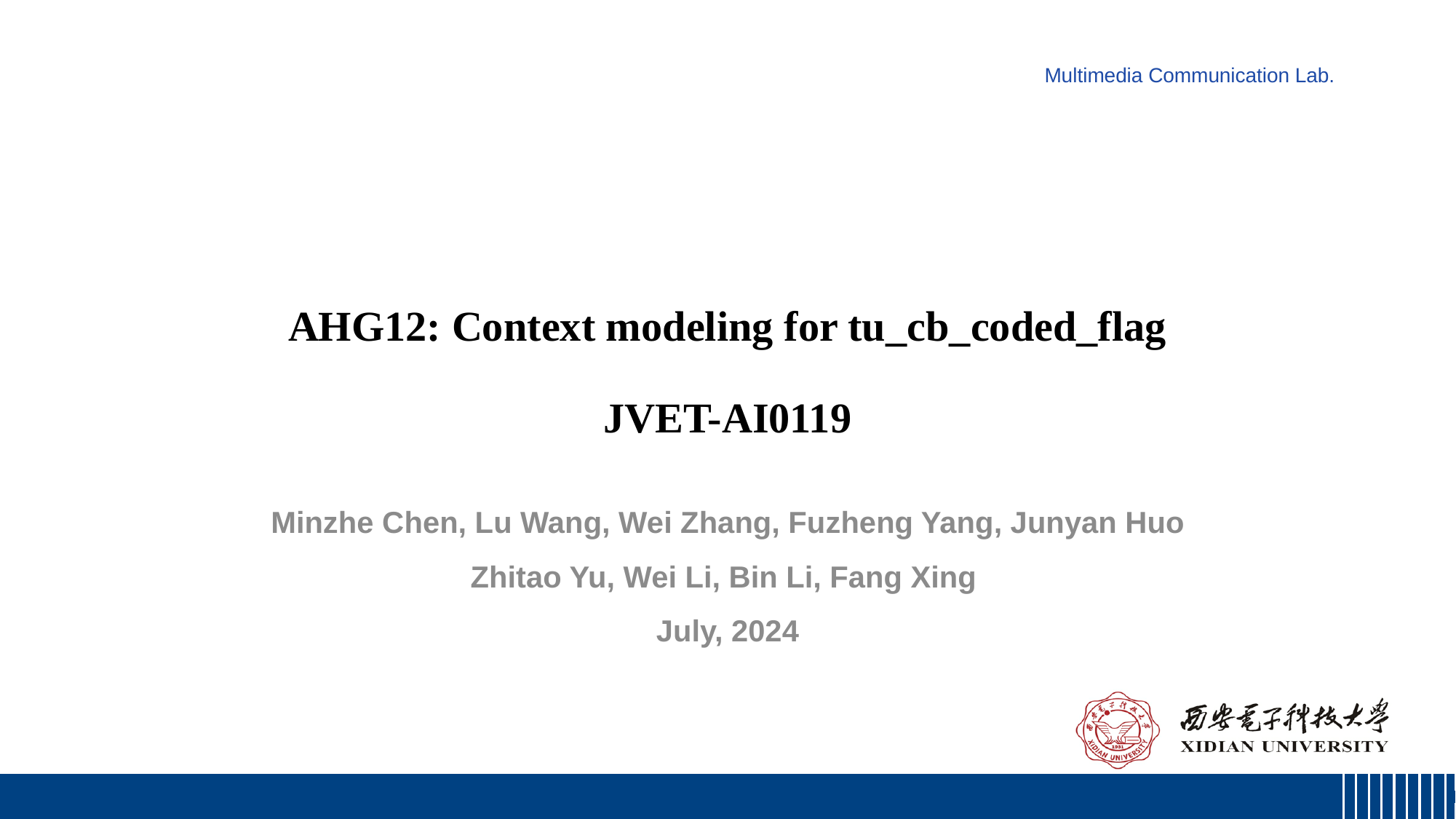

# AHG12: Context modeling for tu_cb_coded_flag JVET-AI0119
Minzhe Chen, Lu Wang, Wei Zhang, Fuzheng Yang, Junyan Huo
Zhitao Yu, Wei Li, Bin Li, Fang Xing
July, 2024